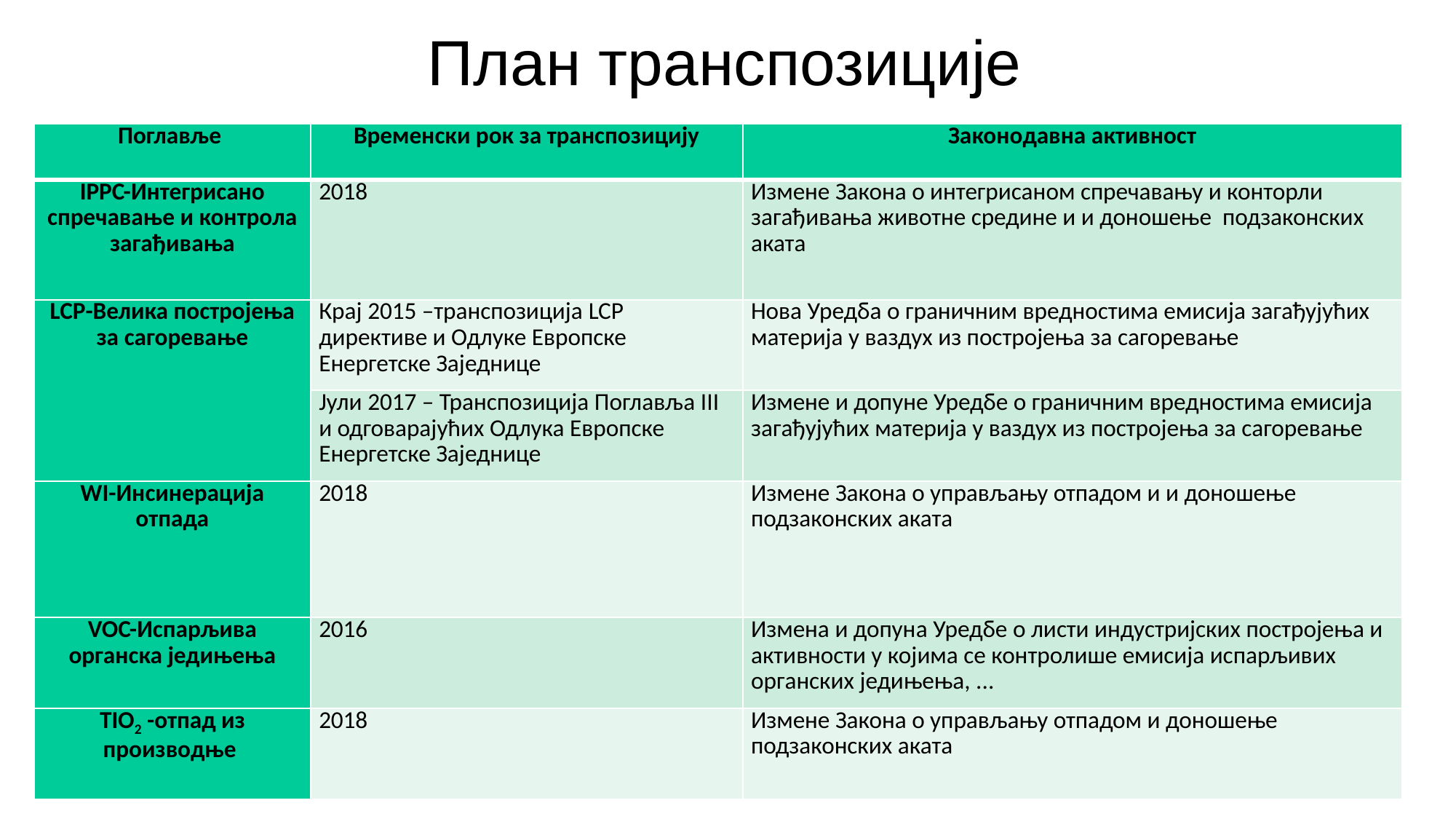

План транспозиције
| Поглавље | Временски рок за транспозицију | Законодавна активност |
| --- | --- | --- |
| IPPC-Интегрисано спречавање и контрола загађивања | 2018 | Измене Закона о интегрисаном спречавању и конторли загађивања животне средине и и доношење подзаконских аката |
| LCP-Велика постројења за сагоревање | Крај 2015 –транспозиција LCP директиве и Одлуке Европске Енергетске Заједнице | Нова Уредба о граничним вредностима емисија загађујућих материја у ваздух из постројења за сагоревање |
|  | Јули 2017 – Транспозиција Поглављa III и одговарајућих Одлука Европске Енергетске Заједнице | Измене и допуне Уредбе о граничним вредностима емисија загађујућих материја у ваздух из постројења за сагоревање |
| WI-Инсинерација отпада | 2018 | Измене Закона о управљању отпадом и и доношење подзаконских аката |
| VOC-Испарљива органска једињења | 2016 | Измена и допуна Уредбе о листи индустријских постројења и активности у којима се контролише емисија испарљивих органских једињења, ... |
| TIO2 -отпад из производње | 2018 | Измене Закона о управљању отпадом и доношење подзаконских аката |